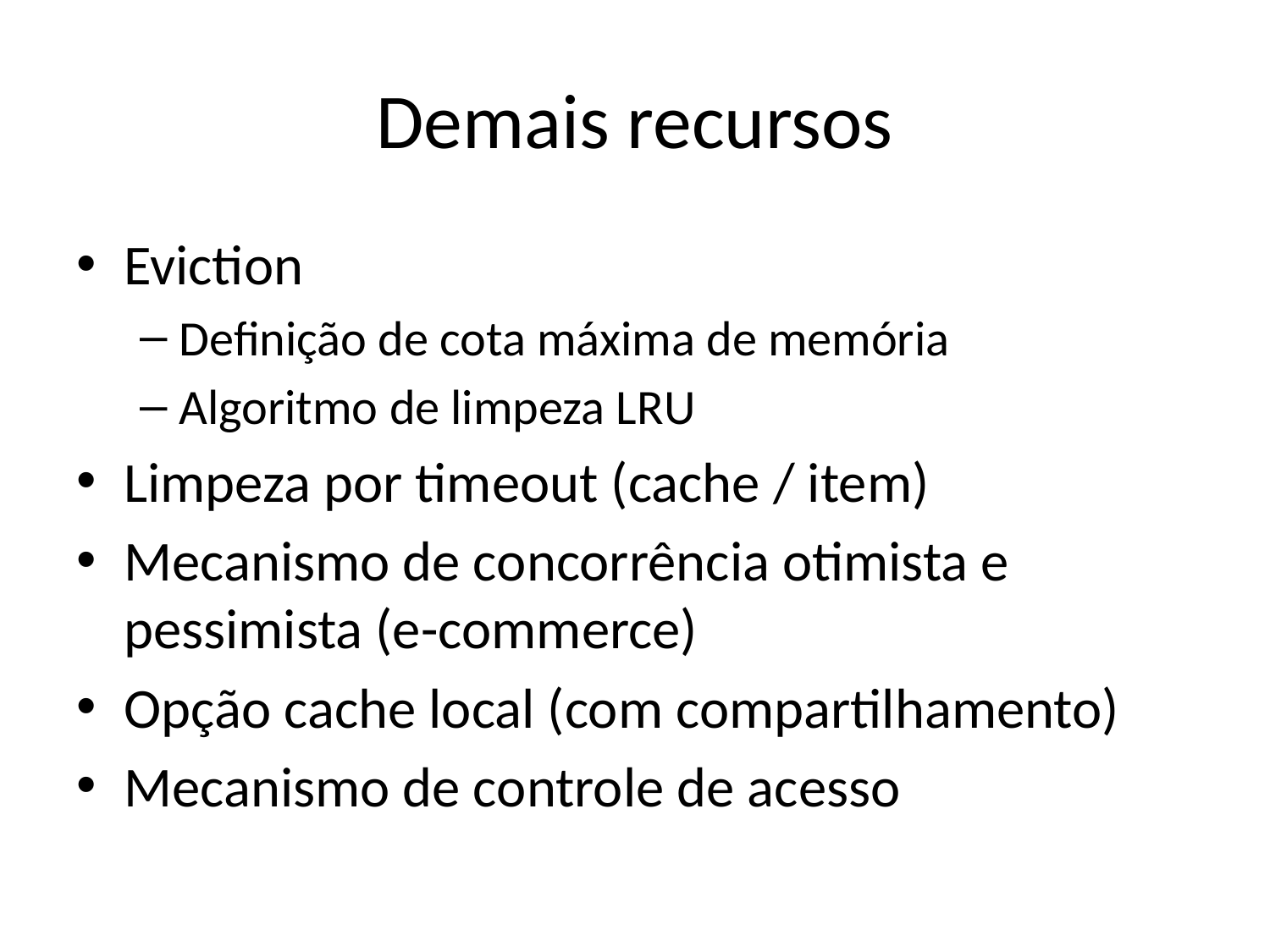

# Demais recursos
Eviction
Definição de cota máxima de memória
Algoritmo de limpeza LRU
Limpeza por timeout (cache / item)
Mecanismo de concorrência otimista e pessimista (e-commerce)
Opção cache local (com compartilhamento)
Mecanismo de controle de acesso